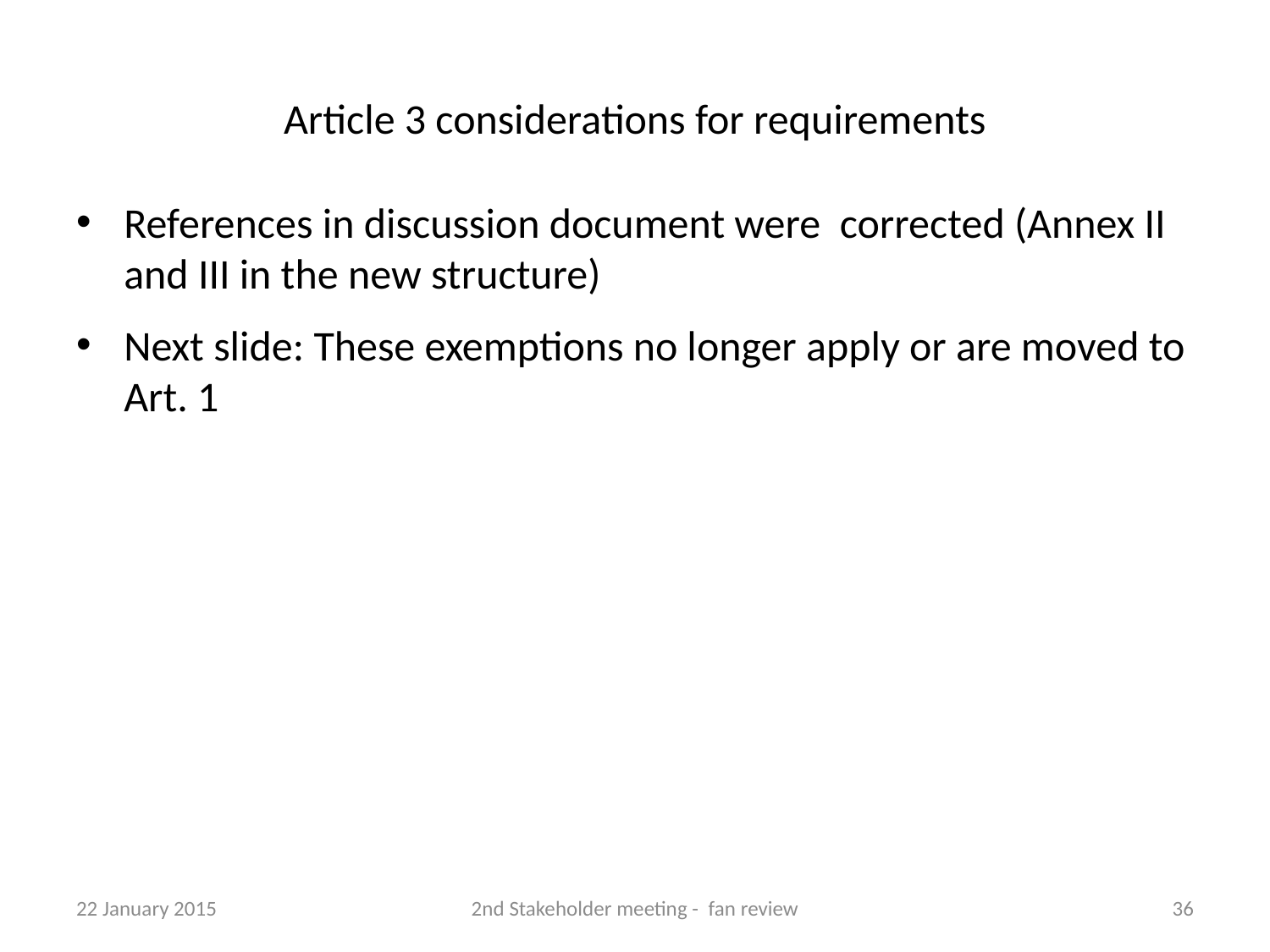

# Article 3 considerations for requirements
References in discussion document were  corrected (Annex II and III in the new structure)
Next slide: These exemptions no longer apply or are moved to Art. 1

22 January 2015
2nd Stakeholder meeting -  fan review
36